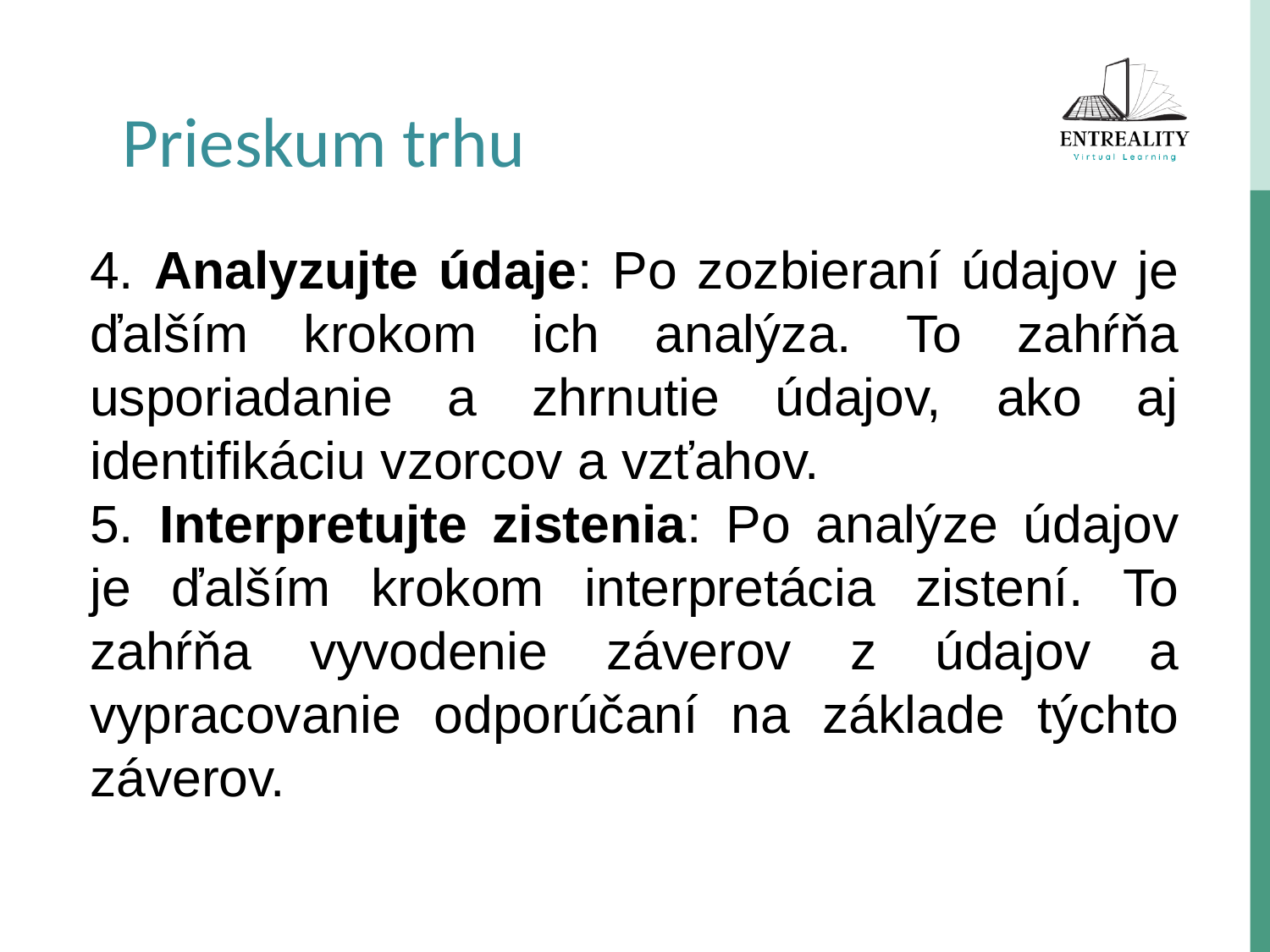

Prieskum trhu
4. Analyzujte údaje: Po zozbieraní údajov je ďalším krokom ich analýza. To zahŕňa usporiadanie a zhrnutie údajov, ako aj identifikáciu vzorcov a vzťahov.
5. Interpretujte zistenia: Po analýze údajov je ďalším krokom interpretácia zistení. To zahŕňa vyvodenie záverov z údajov a vypracovanie odporúčaní na základe týchto záverov.